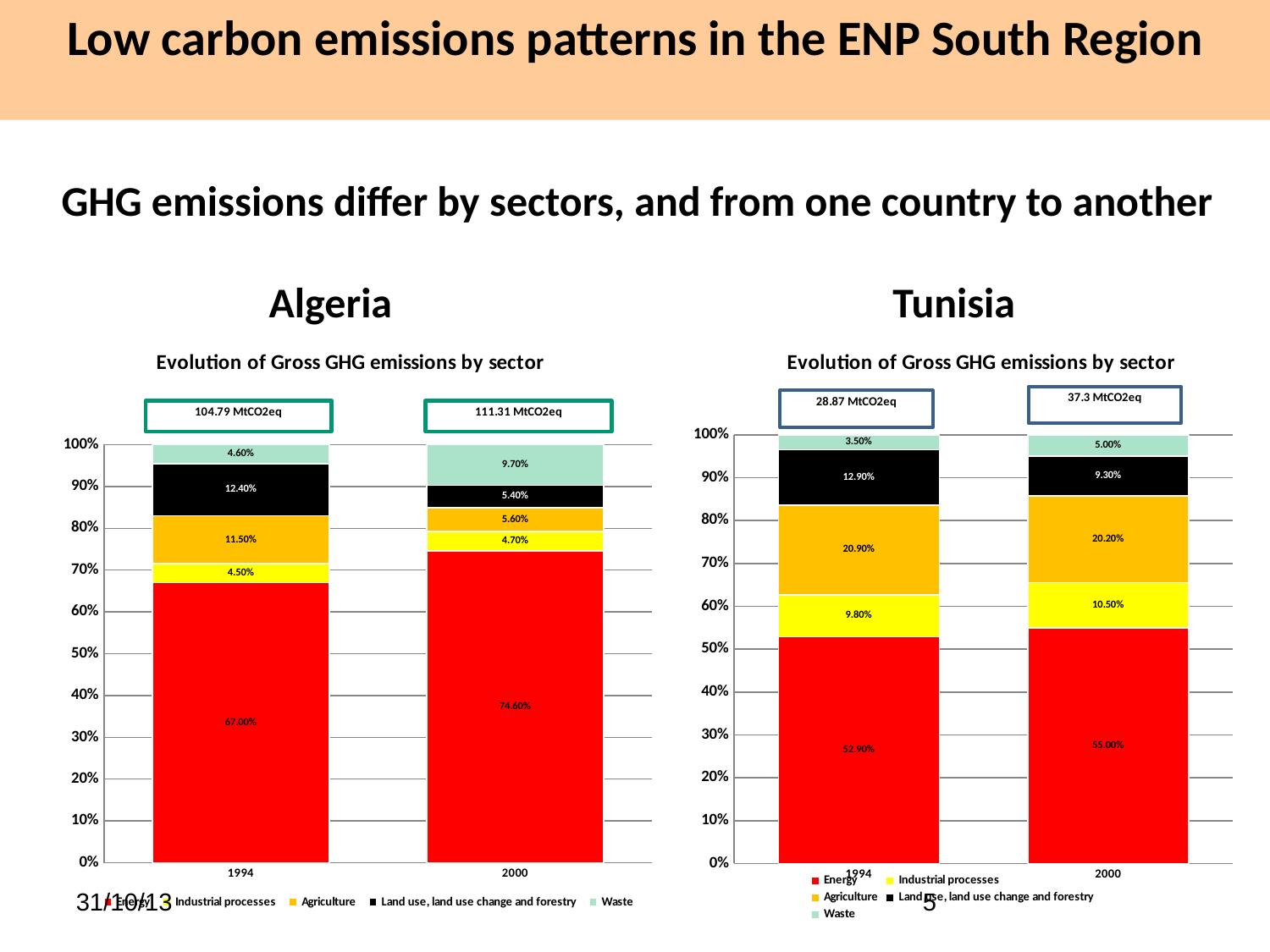

Low carbon emissions patterns in the ENP South Region

GHG emissions differ by sectors, and from one country to another

 Algeria								 Tunisia

### Chart: Evolution of Gross GHG emissions by sector

| Category | Energy | Industrial processes | Agriculture | Land use, land use change and forestry | Waste |
|---|---|---|---|---|---|
| 1994 | 0.6700000000000008 | 0.04500000000000003 | 0.11500000000000007 | 0.12400000000000007 | 0.04600000000000001 |
| 2000 | 0.7460000000000006 | 0.04700000000000005 | 0.05600000000000002 | 0.05400000000000004 | 0.09700000000000004 |

### Chart: Evolution of Gross GHG emissions by sector

| Category | Energy | Industrial processes | Agriculture | Land use, land use change and forestry | Waste |
|---|---|---|---|---|---|
| 1994 | 0.529 | 0.0980000000000001 | 0.20900000000000013 | 0.129 | 0.03500000000000001 |
| 2000 | 0.55 | 0.10500000000000002 | 0.202 | 0.09300000000000011 | 0.05 |
31/10/13
5